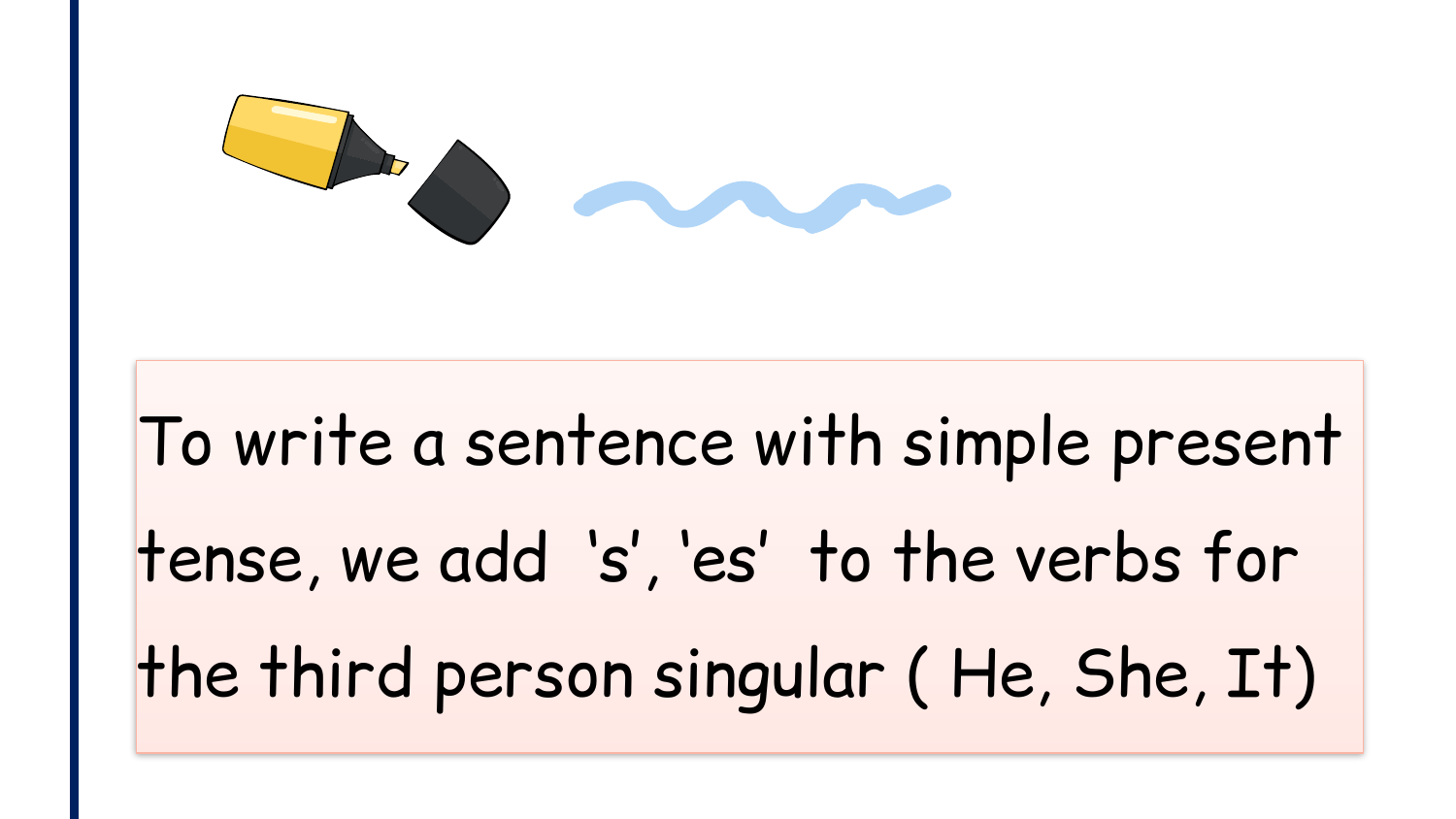

To write a sentence with simple present tense, we add  ‘s’, ‘es’  to the verbs for the third person singular ( He, She, It)